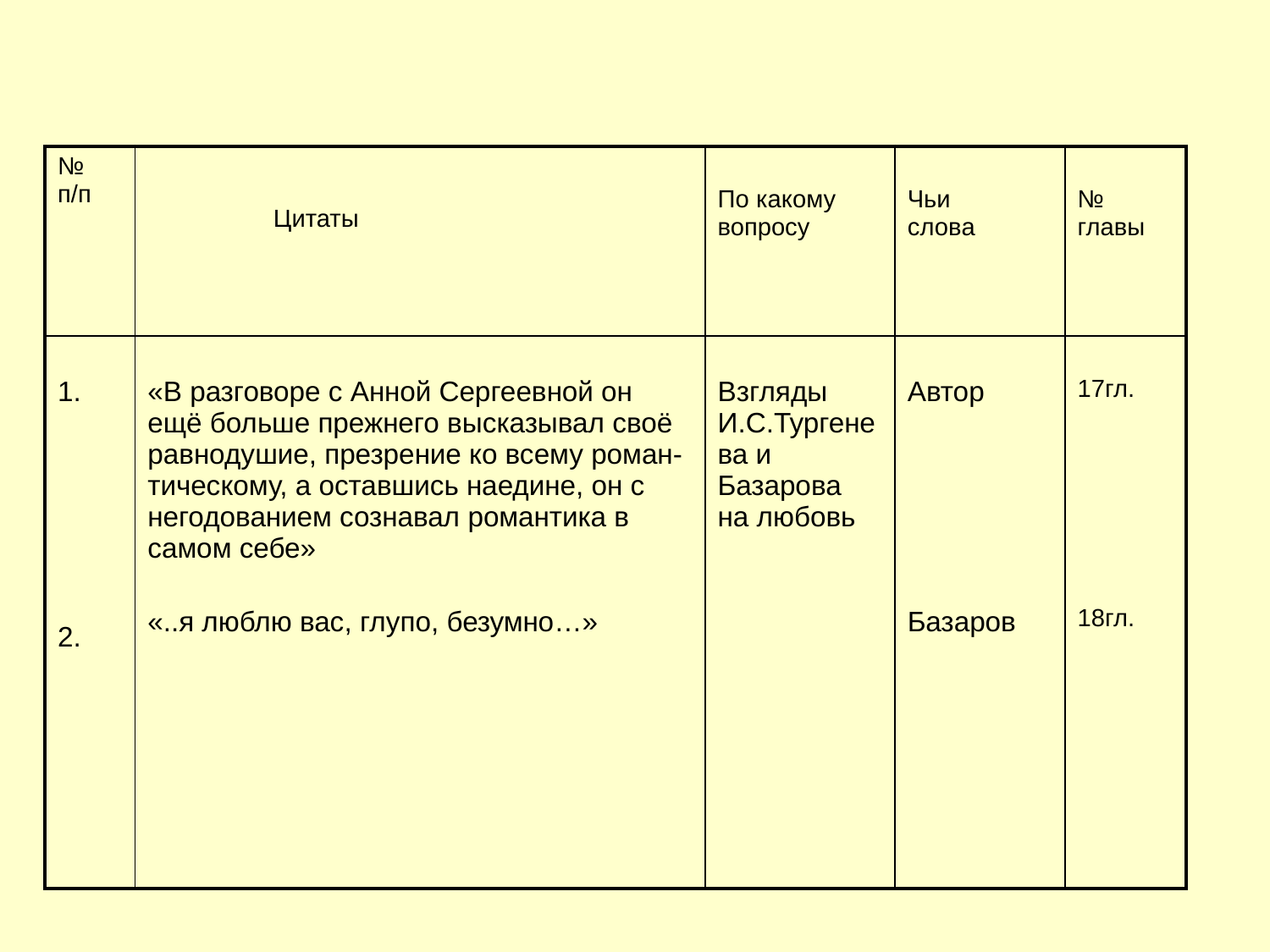

| № п/п | Цитаты | По какому вопросу | Чьи слова | № главы |
| --- | --- | --- | --- | --- |
| 1. 2. | «В разговоре с Анной Сергеевной он ещё больше прежнего высказывал своё равнодушие, презрение ко всему роман- тическому, а оставшись наедине, он с негодованием сознавал романтика в самом себе» «..я люблю вас, глупо, безумно…» | Взгляды И.С.Тургене ва и Базарова на любовь | Автор Базаров | 17гл. 18гл. |